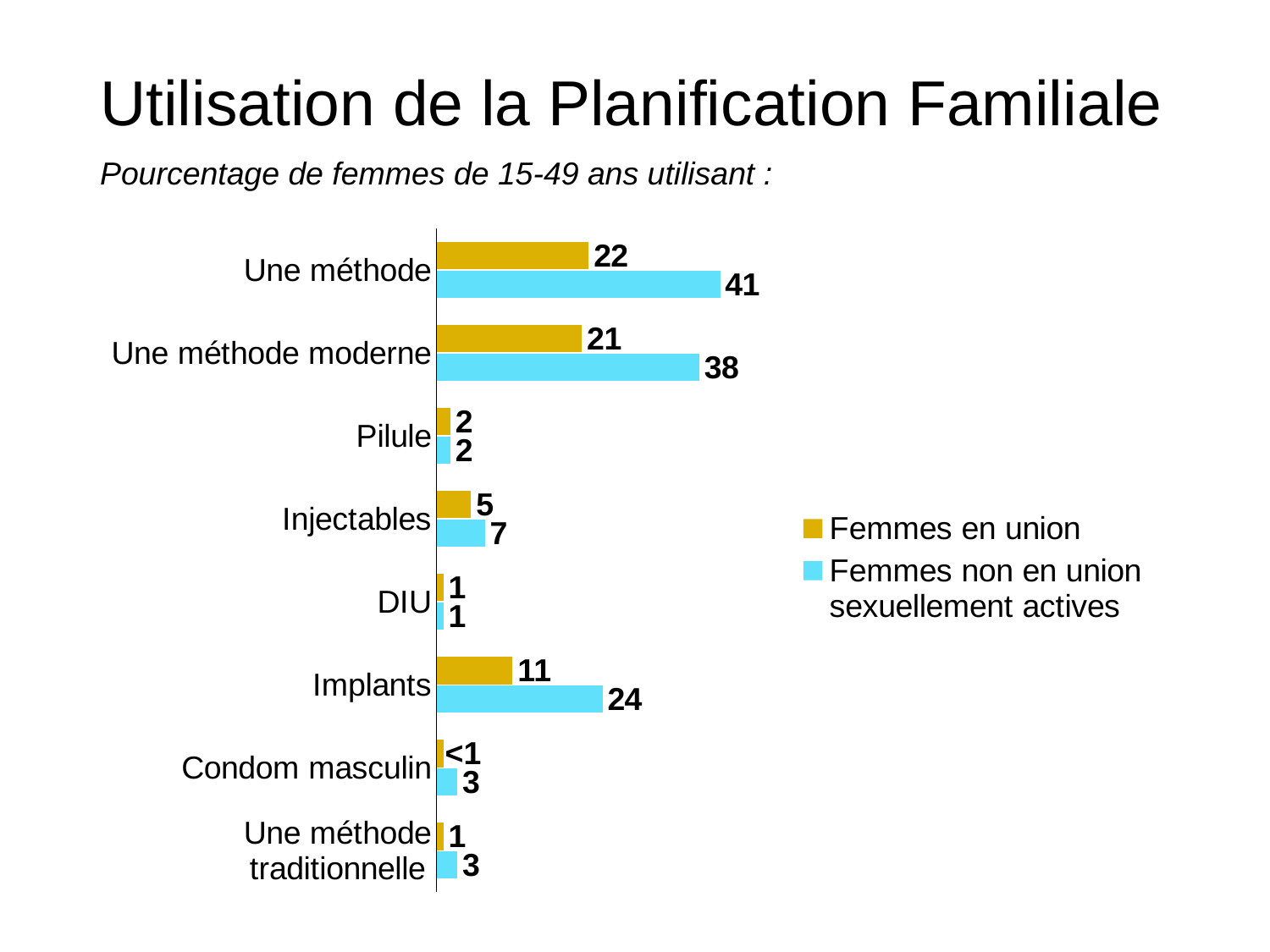

# Utilisation de la Planification Familiale
Pourcentage de femmes de 15-49 ans utilisant :

### Chart

| Category | Femmes non en union sexuellement actives | Femmes en union |
|---|---|---|
| Une méthode traditionnelle | 3.0 | 1.0 |
| Condom masculin | 3.0 | 1.0 |
| Implants | 24.0 | 11.0 |
| DIU | 1.0 | 1.0 |
| Injectables | 7.0 | 5.0 |
| Pilule | 2.0 | 2.0 |
| Une méthode moderne | 38.0 | 21.0 |
| Une méthode | 41.0 | 22.0 |
<1